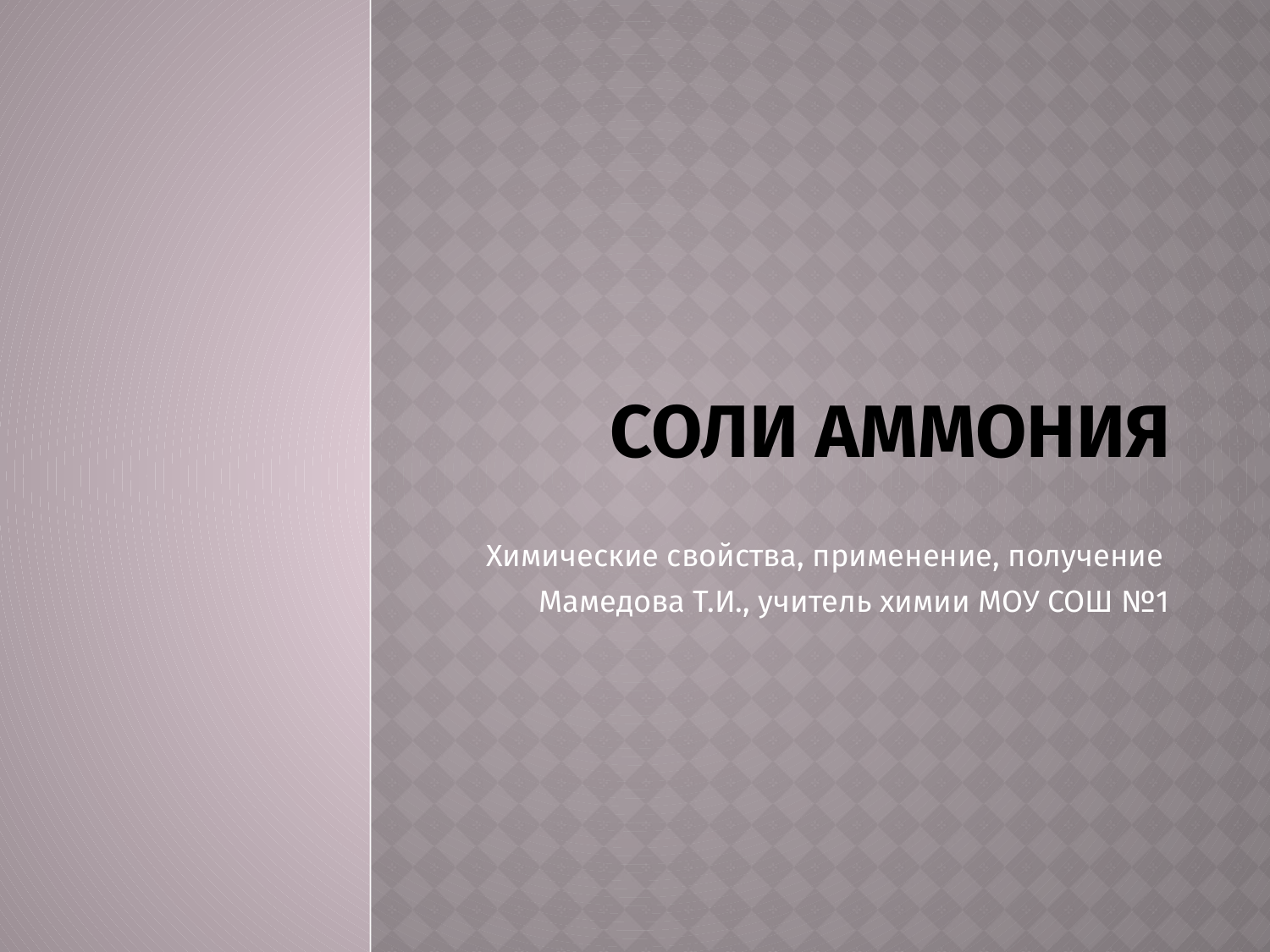

# соли аммония

 Химические свойства, применение, получение
Мамедова Т.И., учитель химии МОУ СОШ №1